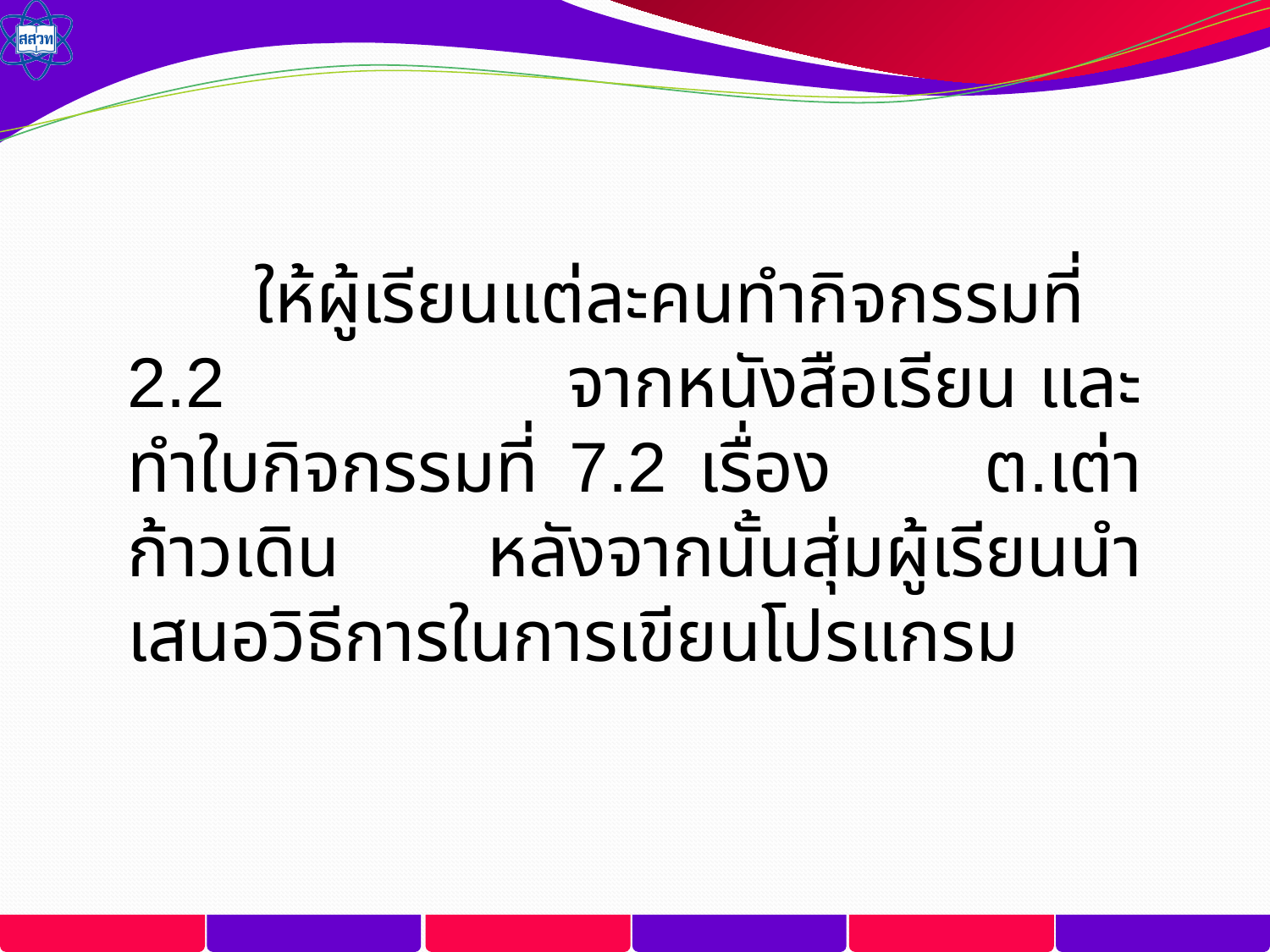

ให้ผู้เรียนแต่ละคนทำกิจกรรมที่ 2.2                จากหนังสือเรียน และทำใบกิจกรรมที่ 7.2 เรื่อง     ต.เต่าก้าวเดิน หลังจากนั้นสุ่มผู้เรียนนำเสนอวิธีการในการเขียนโปรแกรม